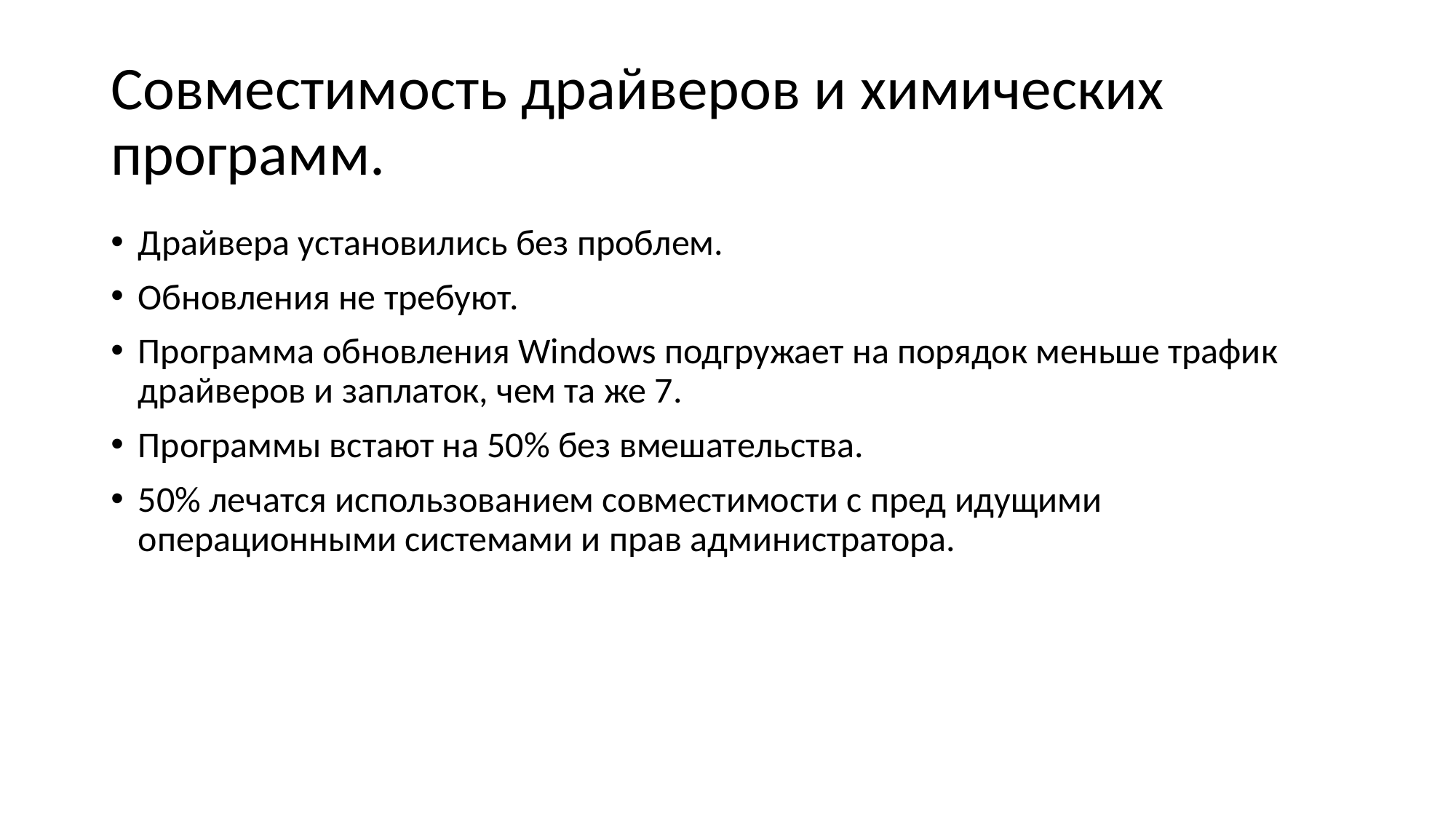

# Совместимость драйверов и химических программ.
Драйвера установились без проблем.
Обновления не требуют.
Программа обновления Windows подгружает на порядок меньше трафик драйверов и заплаток, чем та же 7.
Программы встают на 50% без вмешательства.
50% лечатся использованием совместимости с пред идущими операционными системами и прав администратора.